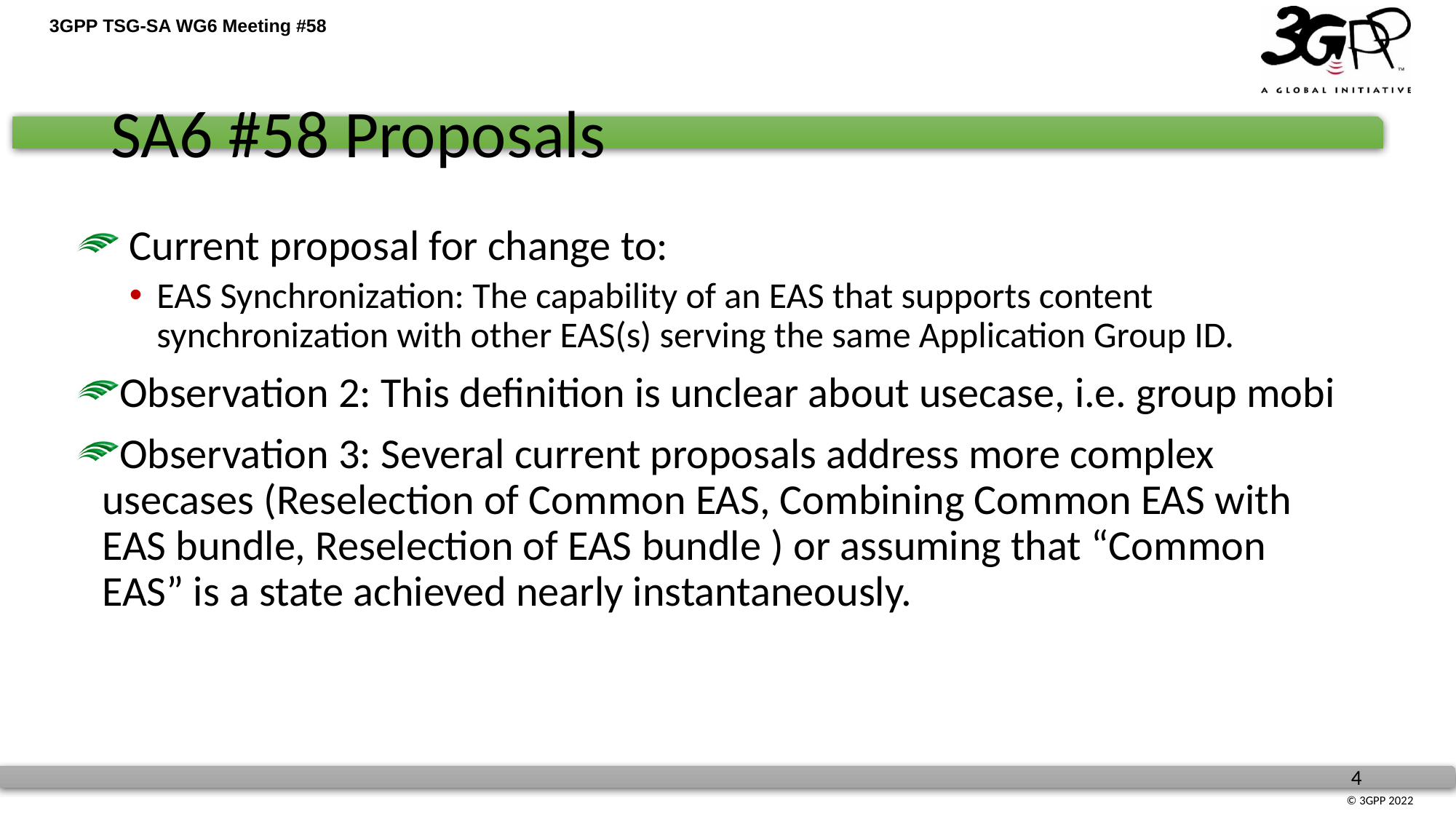

# SA6 #58 Proposals
 Current proposal for change to:
EAS Synchronization: The capability of an EAS that supports content synchronization with other EAS(s) serving the same Application Group ID.
Observation 2: This definition is unclear about usecase, i.e. group mobi
Observation 3: Several current proposals address more complex usecases (Reselection of Common EAS, Combining Common EAS with EAS bundle, Reselection of EAS bundle ) or assuming that “Common EAS” is a state achieved nearly instantaneously.